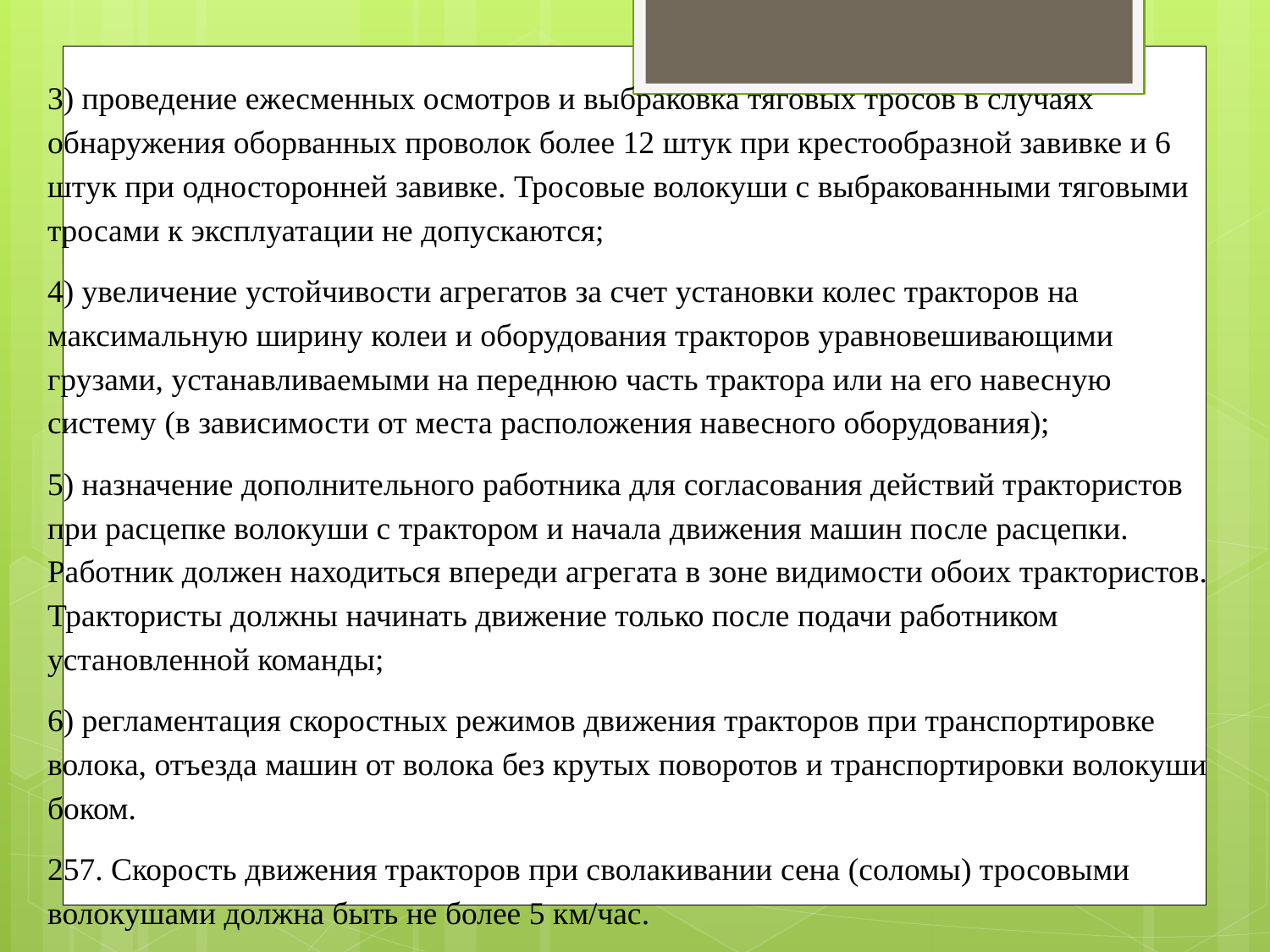

3) проведение ежесменных осмотров и выбраковка тяговых тросов в случаях обнаружения оборванных проволок более 12 штук при крестообразной завивке и 6 штук при односторонней завивке. Тросовые волокуши с выбракованными тяговыми тросами к эксплуатации не допускаются;
4) увеличение устойчивости агрегатов за счет установки колес тракторов на максимальную ширину колеи и оборудования тракторов уравновешивающими грузами, устанавливаемыми на переднюю часть трактора или на его навесную систему (в зависимости от места расположения навесного оборудования);
5) назначение дополнительного работника для согласования действий трактористов при расцепке волокуши с трактором и начала движения машин после расцепки. Работник должен находиться впереди агрегата в зоне видимости обоих трактористов. Трактористы должны начинать движение только после подачи работником установленной команды;
6) регламентация скоростных режимов движения тракторов при транспортировке волока, отъезда машин от волока без крутых поворотов и транспортировки волокуши боком.
257. Скорость движения тракторов при сволакивании сена (соломы) тросовыми волокушами должна быть не более 5 км/час.